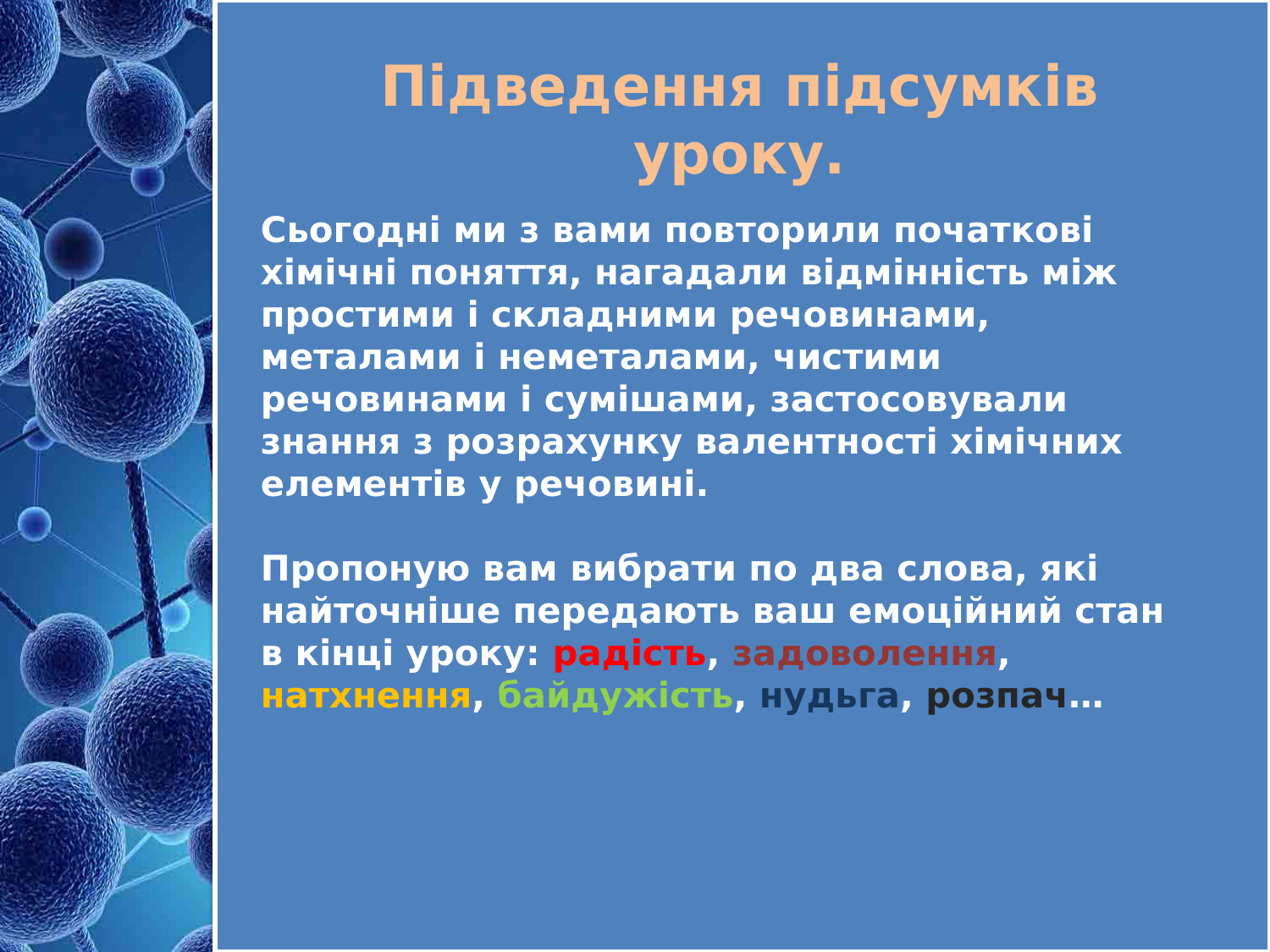

# Підведення підсумків уроку.
Сьогодні ми з вами повторили початкові хімічні поняття, нагадали відмінність між простими і складними речовинами, металами і неметалами, чистими речовинами і сумішами, застосовували знання з розрахунку валентності хімічних елементів у речовині.

Пропоную вам вибрати по два слова, які найточніше передають ваш емоційний стан в кінці уроку: радість, задоволення, натхнення, байдужість, нудьга, розпач…